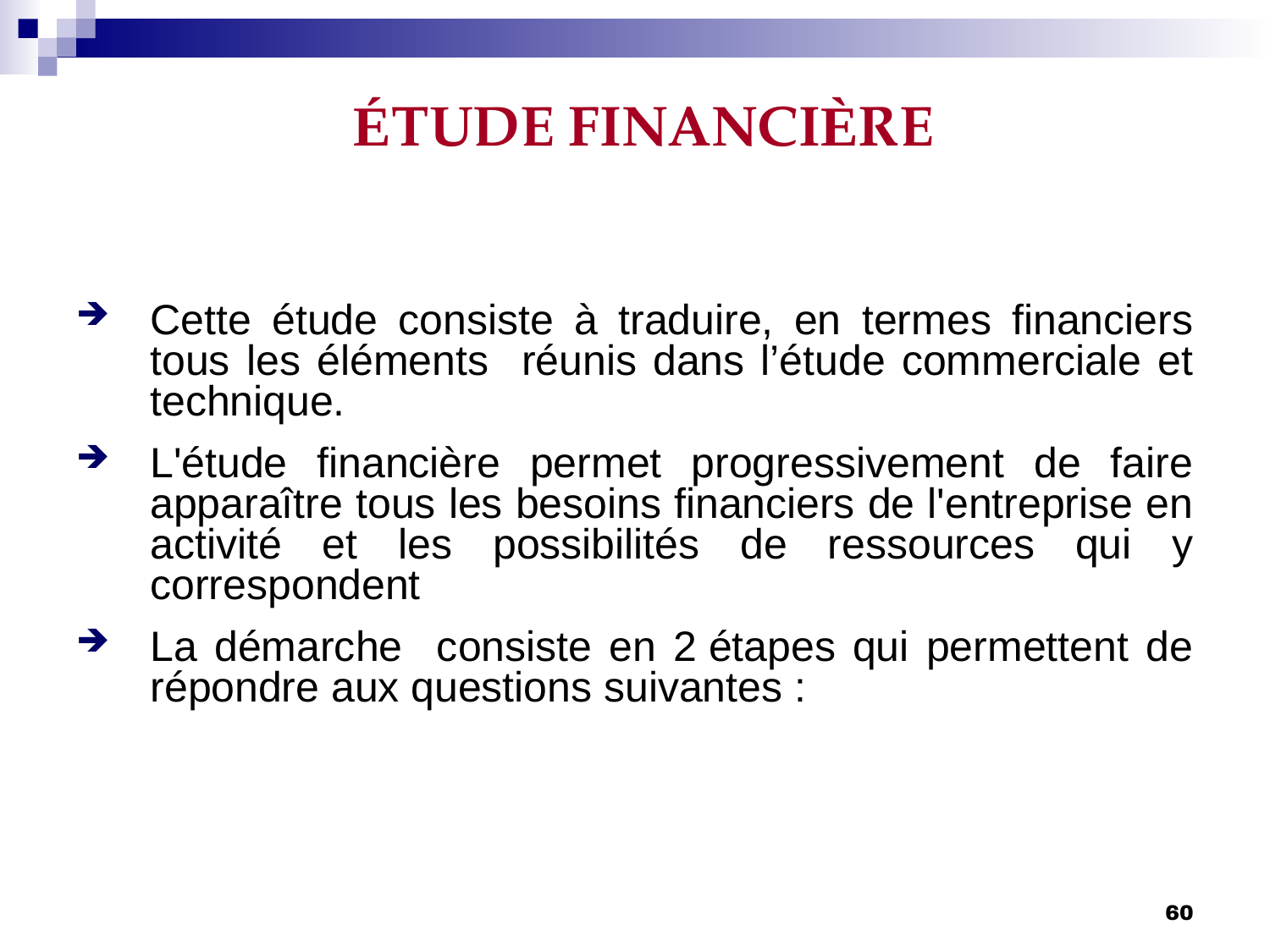

# ÉTUDE FINANCIÈRE
Cette étude consiste à traduire, en termes financiers tous les éléments  réunis dans l’étude commerciale et technique.
L'étude financière permet progressivement de faire apparaître tous les besoins financiers de l'entreprise en activité et les possibilités de ressources qui y correspondent
La démarche  consiste en 2 étapes qui permettent de répondre aux questions suivantes :
60